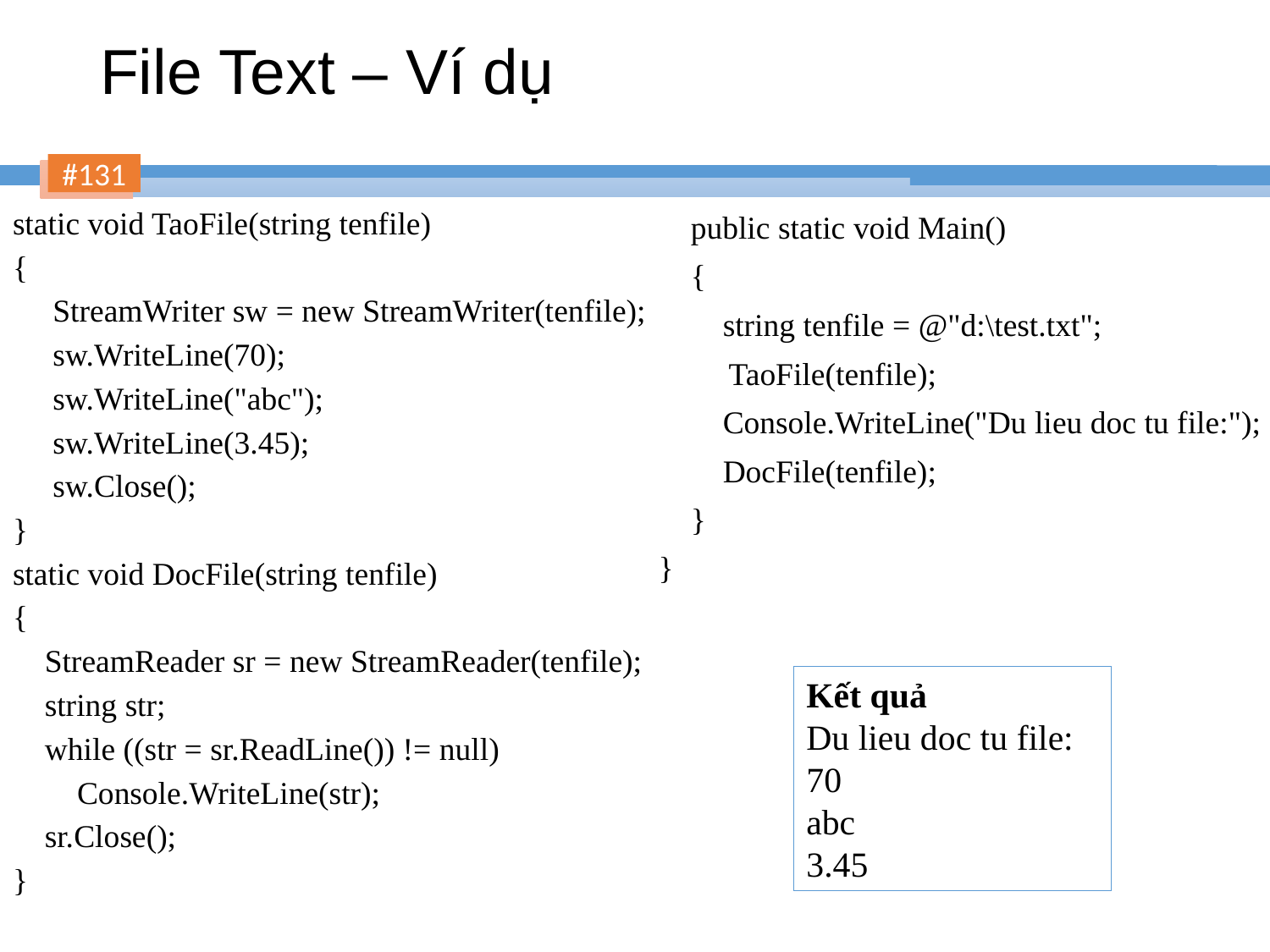

# File Text – Ví dụ
static void TaoFile(string tenfile)
{
     StreamWriter sw = new StreamWriter(tenfile);
     sw.WriteLine(70);
     sw.WriteLine("abc");
     sw.WriteLine(3.45);
     sw.Close();
}
static void DocFile(string tenfile)
{
    StreamReader sr = new StreamReader(tenfile);
    string str;
    while ((str = sr.ReadLine()) != null)
        Console.WriteLine(str);
    sr.Close();
}

        public static void Main()
        {
            string tenfile = @"d:\test.txt";
	        TaoFile(tenfile);
            Console.WriteLine("Du lieu doc tu file:");
            DocFile(tenfile);
        }
    }
Kết quả
Du lieu doc tu file:
70
abc
3.45
131